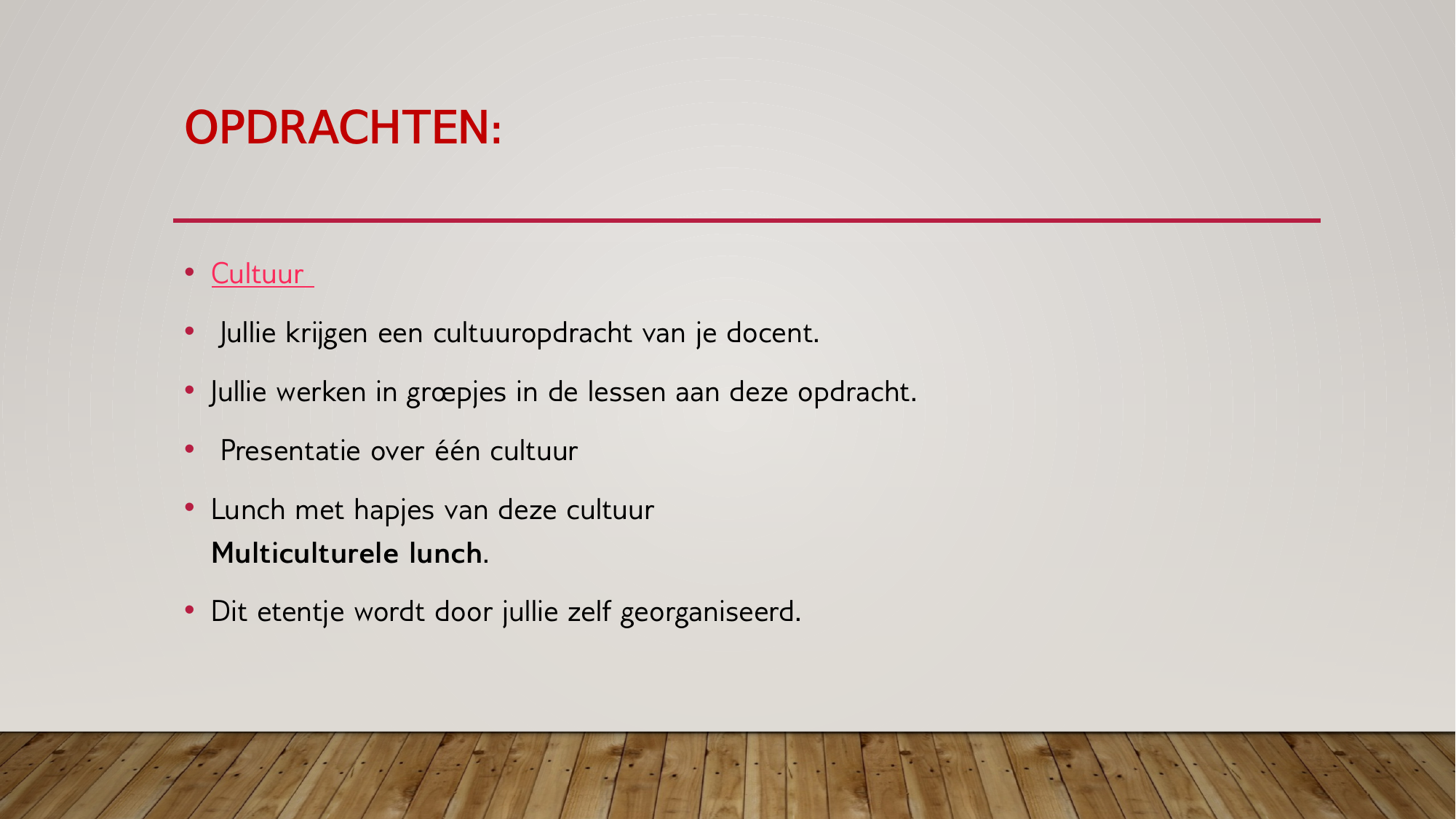

# Opdrachten:
Cultuur
 Jullie krijgen een cultuuropdracht van je docent.
Jullie werken in groepjes in de lessen aan deze opdracht.
 Presentatie over één cultuur
Lunch met hapjes van deze cultuur
Multiculturele lunch.
Dit etentje wordt door jullie zelf georganiseerd.